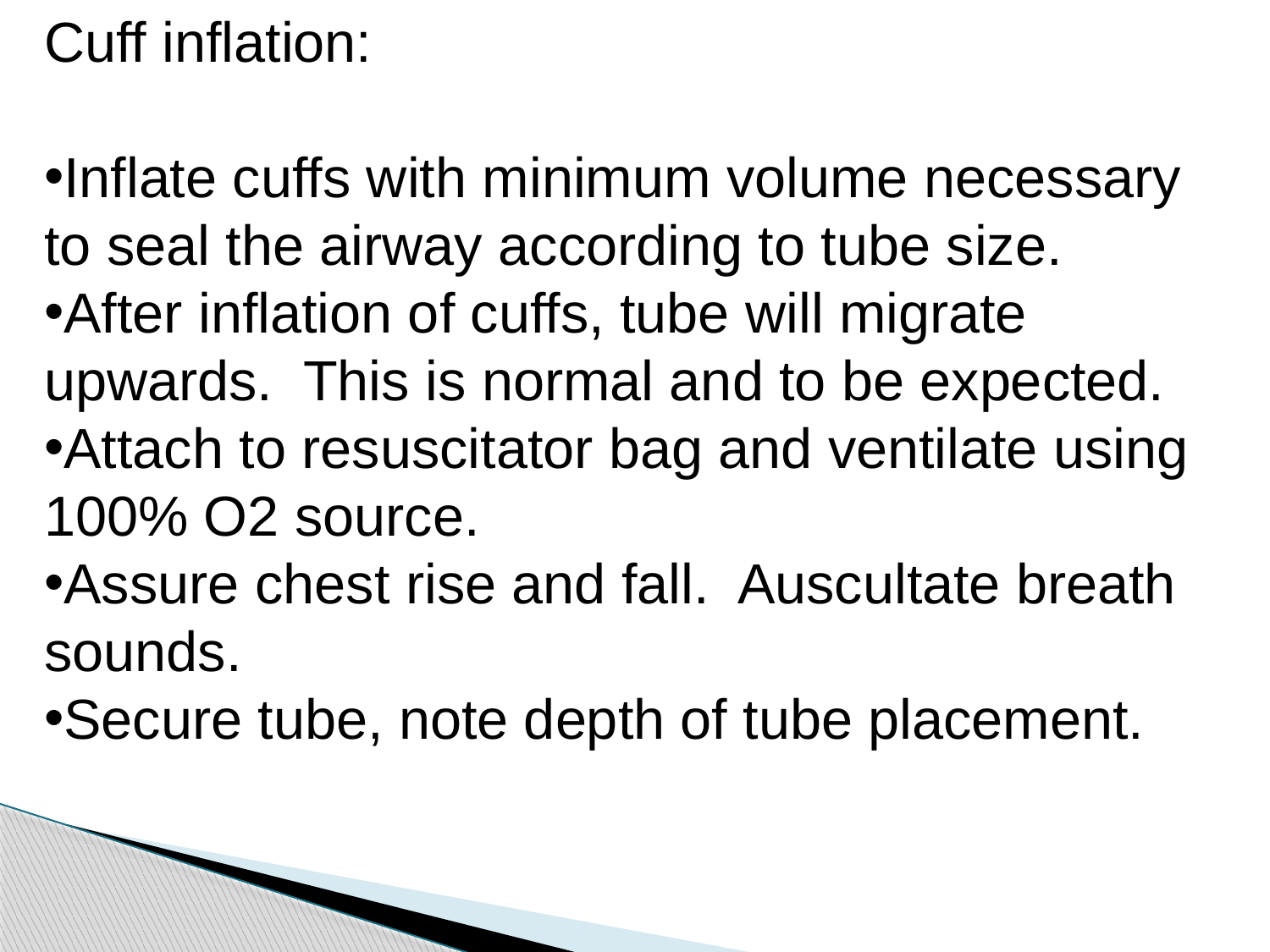

Cuff inflation:

Inflate cuffs with minimum volume necessary to seal the airway according to tube size.
After inflation of cuffs, tube will migrate upwards.  This is normal and to be expected.
Attach to resuscitator bag and ventilate using 100% O2 source.
Assure chest rise and fall.  Auscultate breath sounds.
Secure tube, note depth of tube placement.